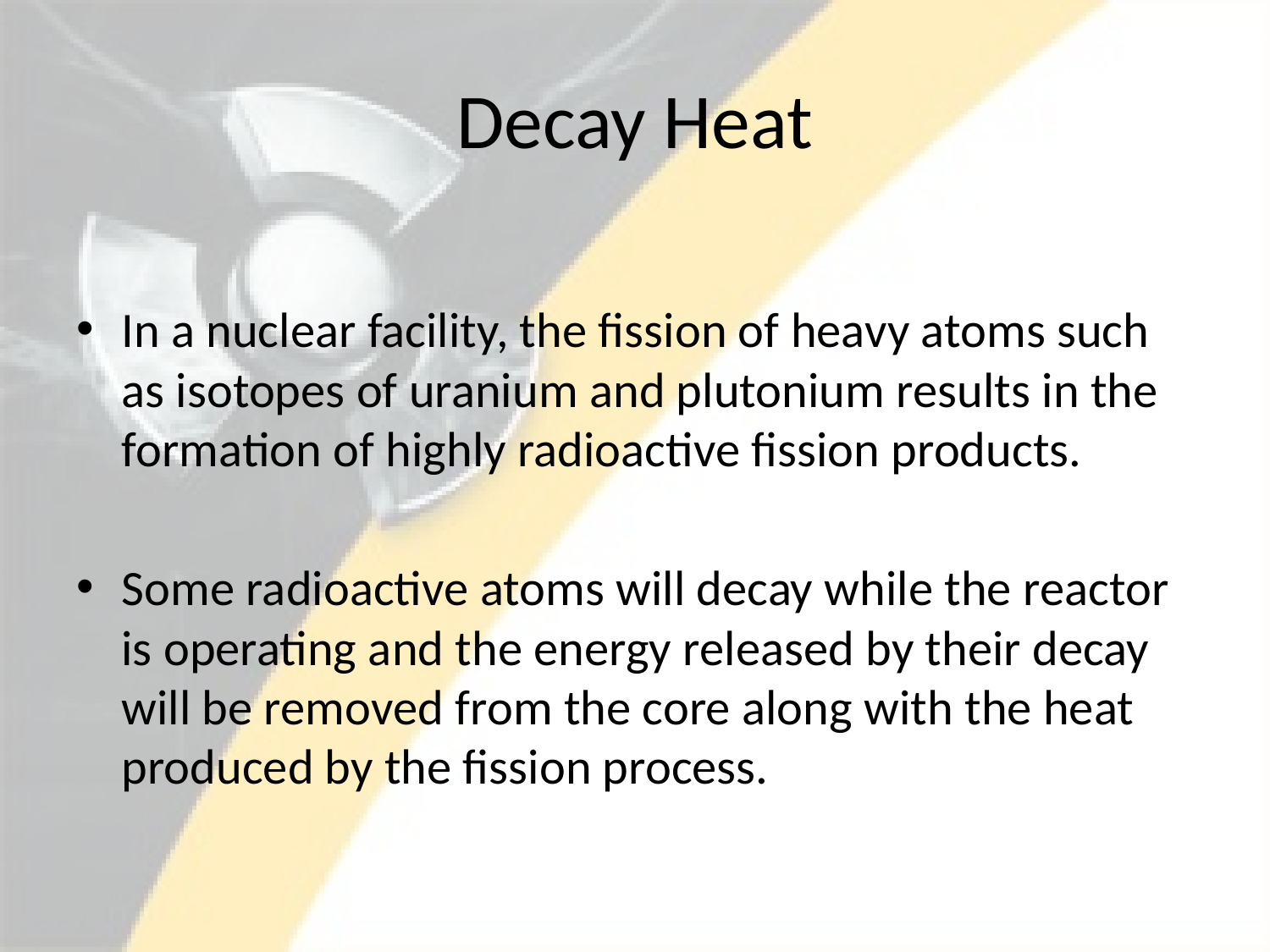

# Decay Heat

In a nuclear facility, the fission of heavy atoms such as isotopes of uranium and plutonium results in the formation of highly radioactive fission products.

Some radioactive atoms will decay while the reactor is operating and the energy released by their decay will be removed from the core along with the heat produced by the fission process.